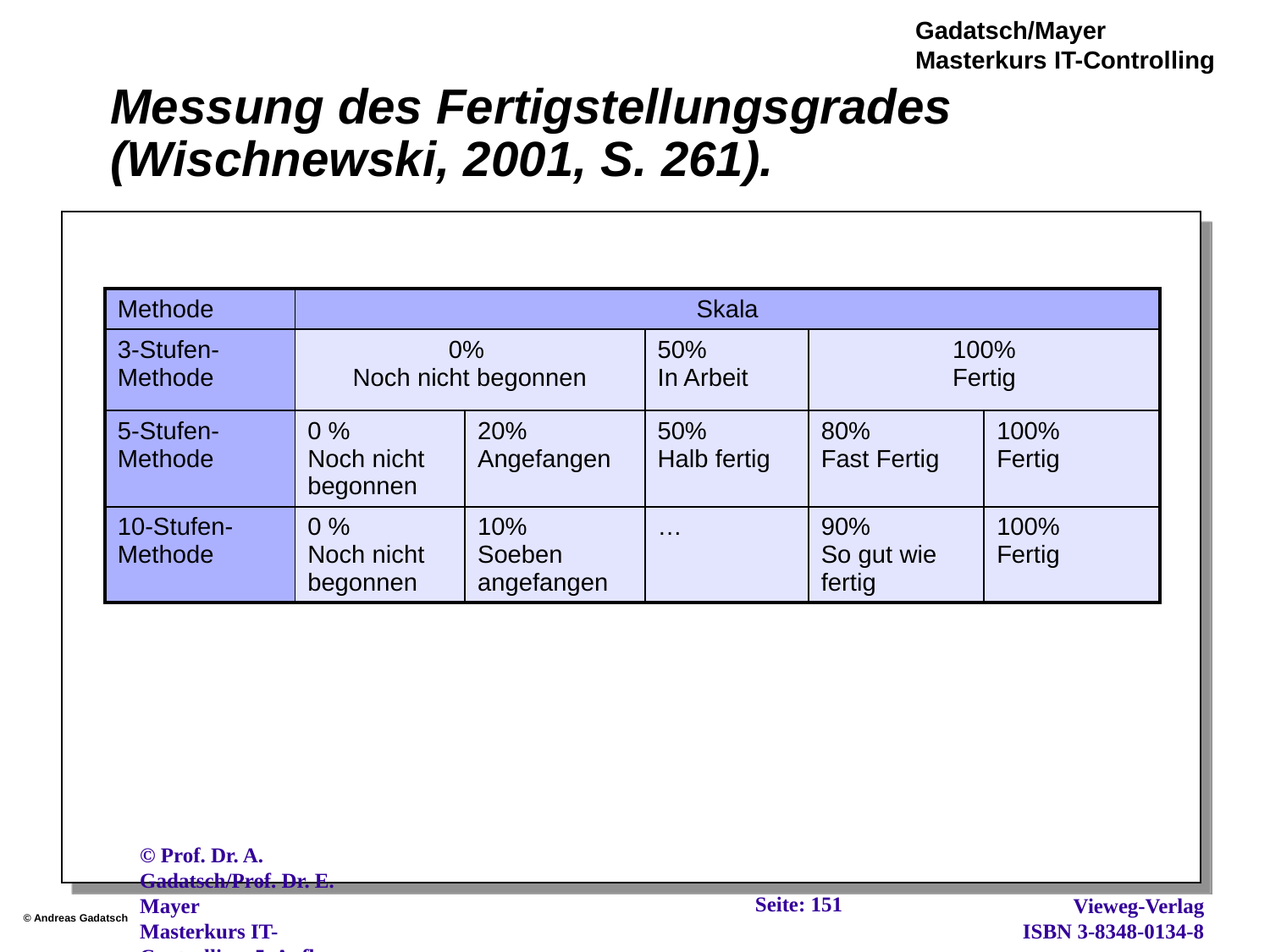

# Messung des Fertigstellungsgrades (Wischnewski, 2001, S. 261).
| Methode | Skala |  |  |  |  |
| --- | --- | --- | --- | --- | --- |
| 3-Stufen-Methode | 0% Noch nicht begonnen |  | 50% In Arbeit | 100% Fertig |  |
| 5-Stufen-Methode | 0 % Noch nicht begonnen | 20% Angefangen | 50% Halb fertig | 80% Fast Fertig | 100% Fertig |
| 10-Stufen- Methode | 0 % Noch nicht begonnen | 10% Soeben angefangen | … | 90% So gut wie fertig | 100% Fertig |

Seite: 151

© Prof. Dr. A. Gadatsch/Prof. Dr. E. Mayer
Masterkurs IT-Controlling, 5. Aufl., Wiesbaden, 2012